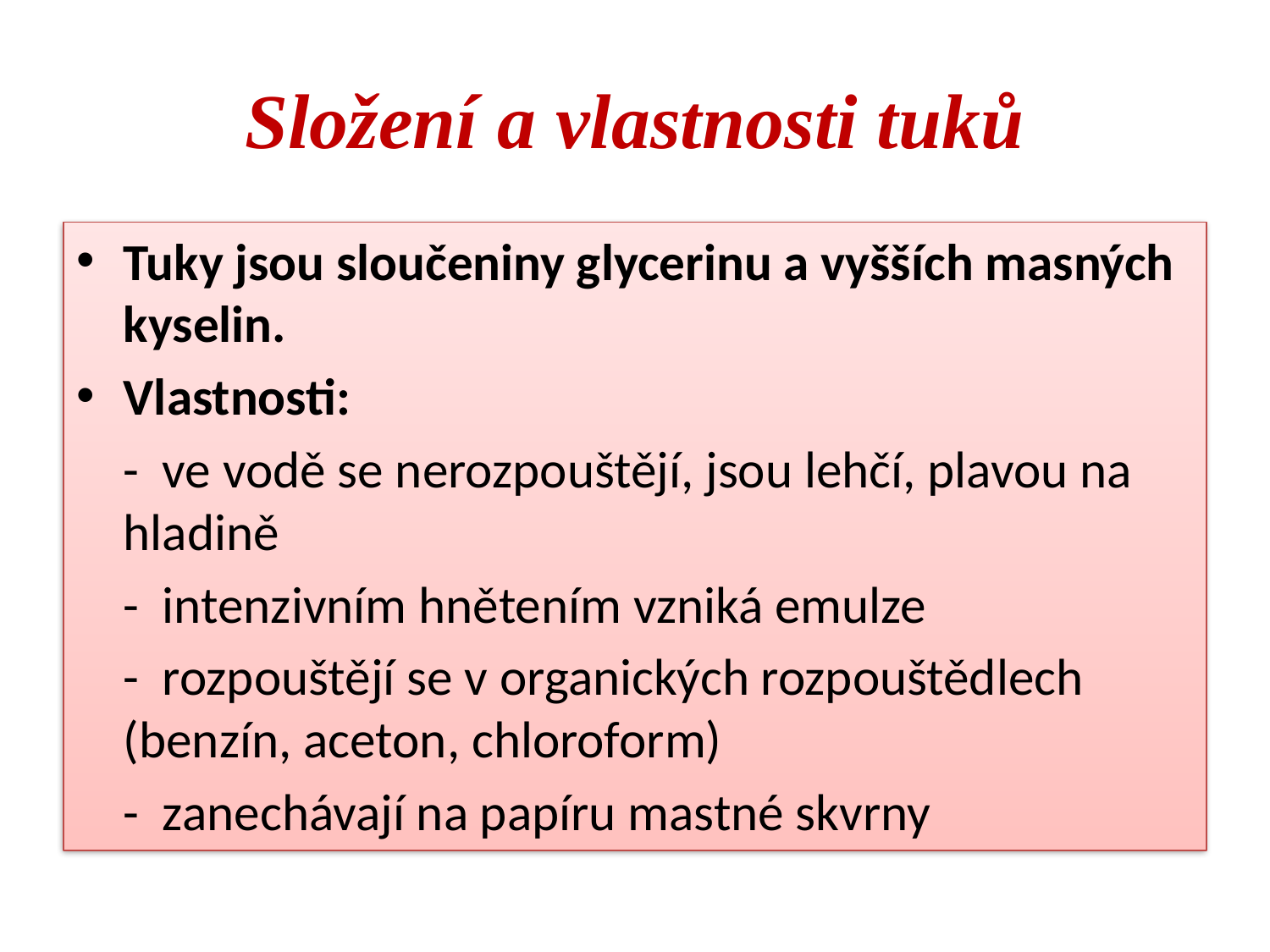

# Složení a vlastnosti tuků
Tuky jsou sloučeniny glycerinu a vyšších masných kyselin.
Vlastnosti:
	-  ve vodě se nerozpouštějí, jsou lehčí, plavou na hladině
	-  intenzivním hnětením vzniká emulze
	-  rozpouštějí se v organických rozpouštědlech (benzín, aceton, chloroform)
	-  zanechávají na papíru mastné skvrny